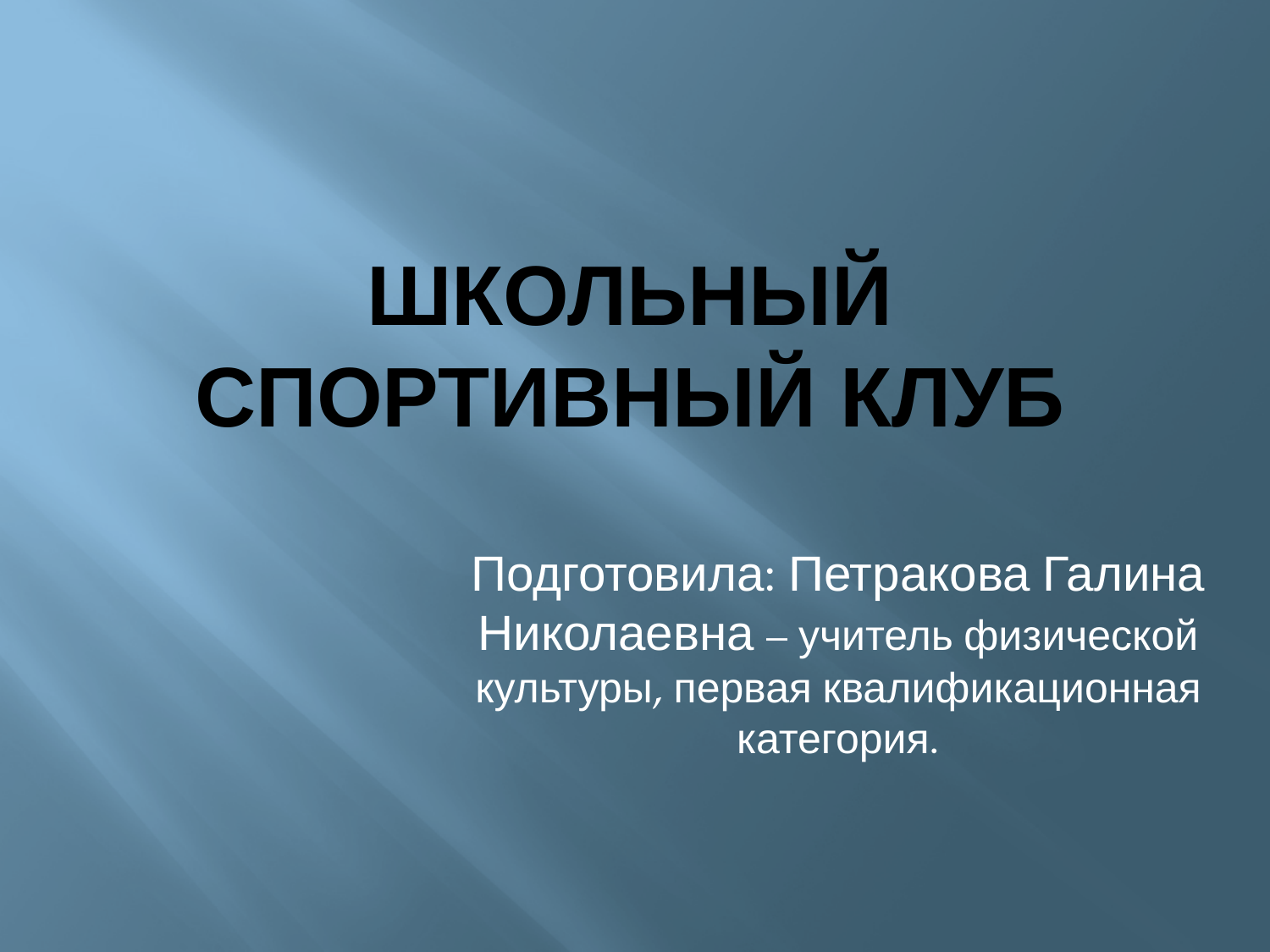

# Школьный спортивный клуб
Подготовила: Петракова Галина Николаевна – учитель физической культуры, первая квалификационная категория.